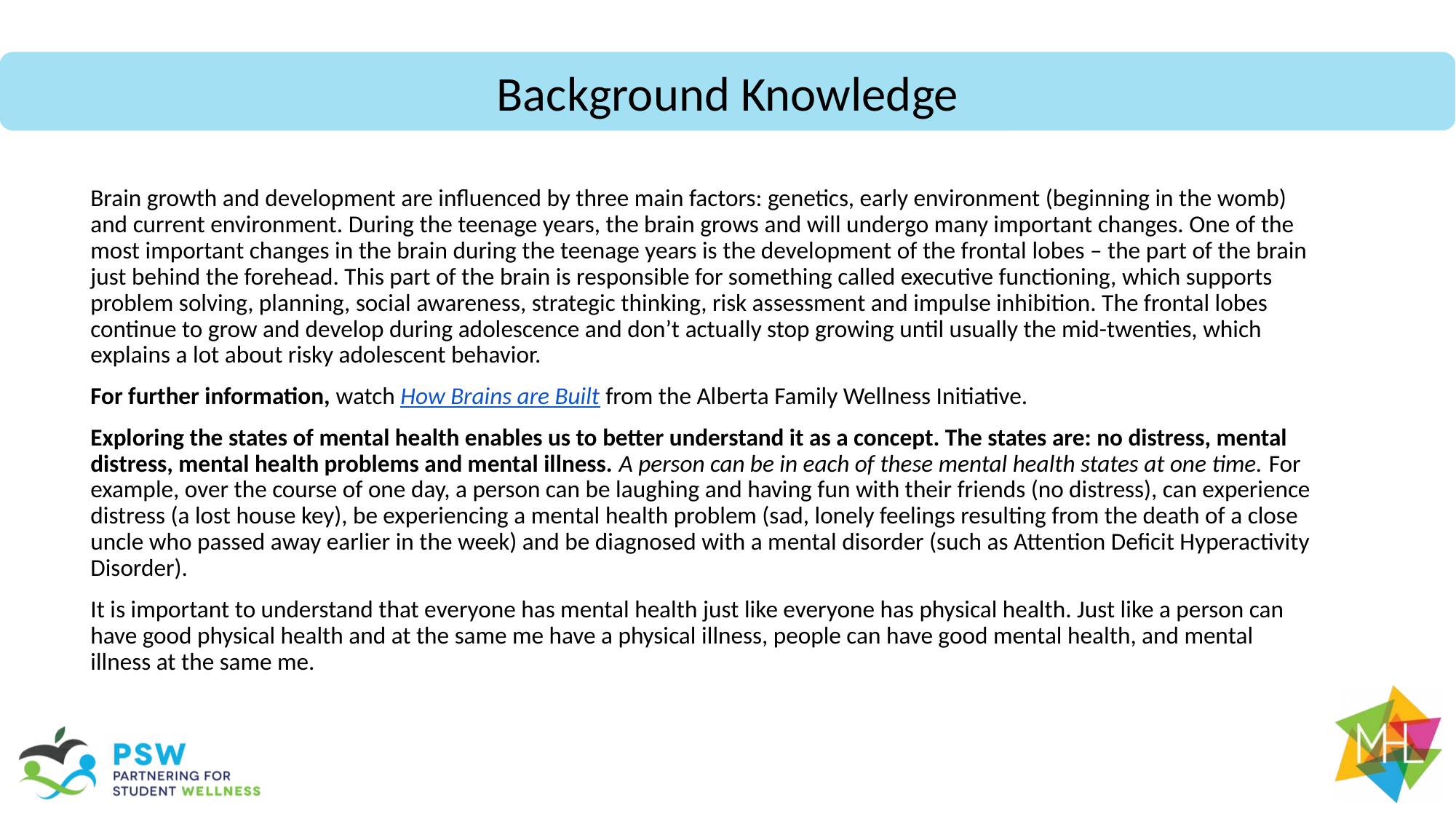

Background Knowledge
Brain growth and development are influenced by three main factors: genetics, early environment (beginning in the womb) and current environment. During the teenage years, the brain grows and will undergo many important changes. One of the most important changes in the brain during the teenage years is the development of the frontal lobes – the part of the brain just behind the forehead. This part of the brain is responsible for something called executive functioning, which supports problem solving, planning, social awareness, strategic thinking, risk assessment and impulse inhibition. The frontal lobes continue to grow and develop during adolescence and don’t actually stop growing until usually the mid-twenties, which explains a lot about risky adolescent behavior.
For further information, watch How Brains are Built from the Alberta Family Wellness Initiative.
Exploring the states of mental health enables us to better understand it as a concept. The states are: no distress, mental distress, mental health problems and mental illness. A person can be in each of these mental health states at one time. For example, over the course of one day, a person can be laughing and having fun with their friends (no distress), can experience distress (a lost house key), be experiencing a mental health problem (sad, lonely feelings resulting from the death of a close uncle who passed away earlier in the week) and be diagnosed with a mental disorder (such as Attention Deficit Hyperactivity Disorder).
It is important to understand that everyone has mental health just like everyone has physical health. Just like a person can have good physical health and at the same me have a physical illness, people can have good mental health, and mental illness at the same me.